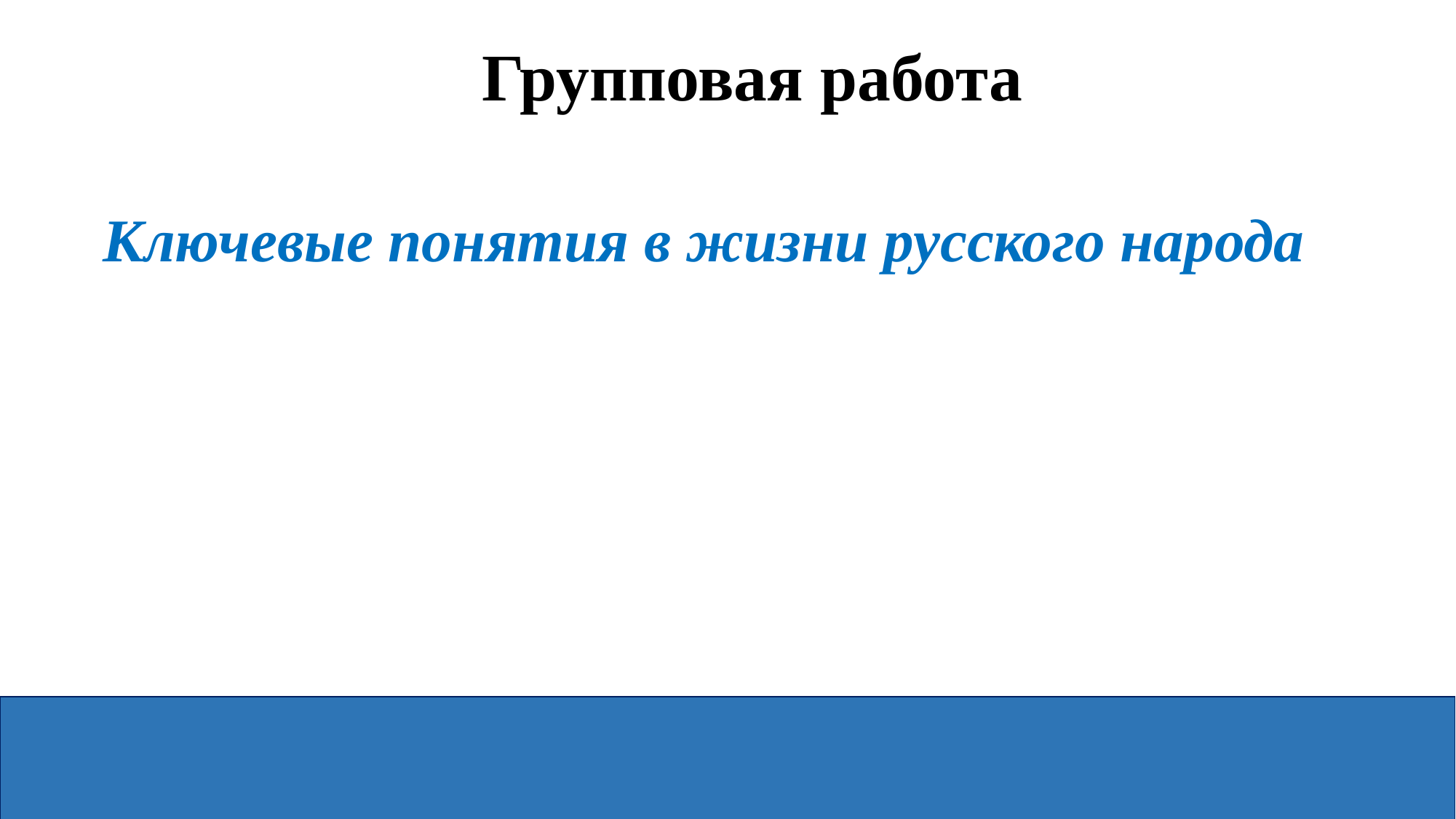

# Групповая работа
Ключевые понятия в жизни русского народа